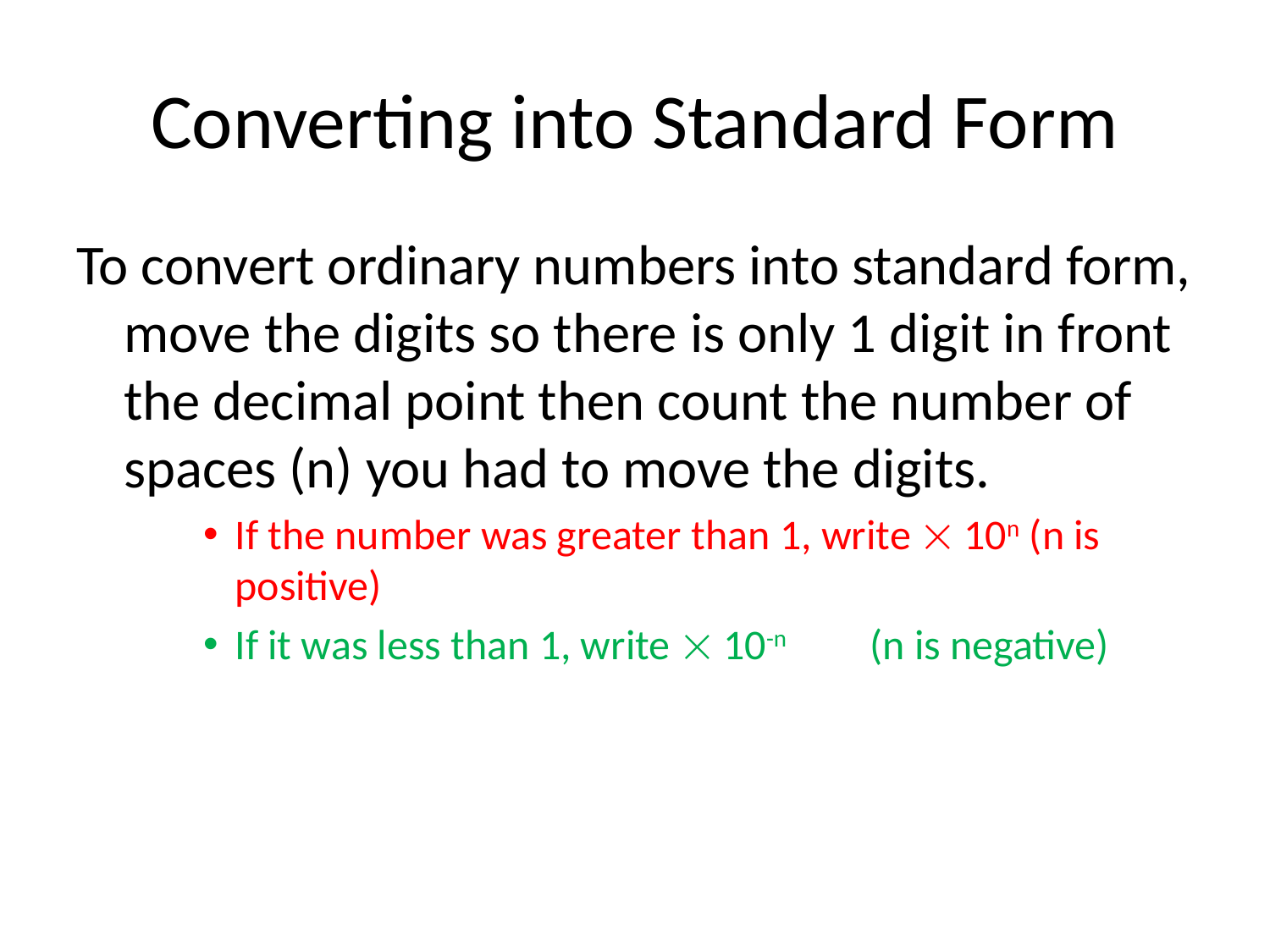

# Converting into Standard Form
To convert ordinary numbers into standard form, move the digits so there is only 1 digit in front the decimal point then count the number of spaces (n) you had to move the digits.
If the number was greater than 1, write × 10n (n is positive)
If it was less than 1, write × 10-n 	(n is negative)